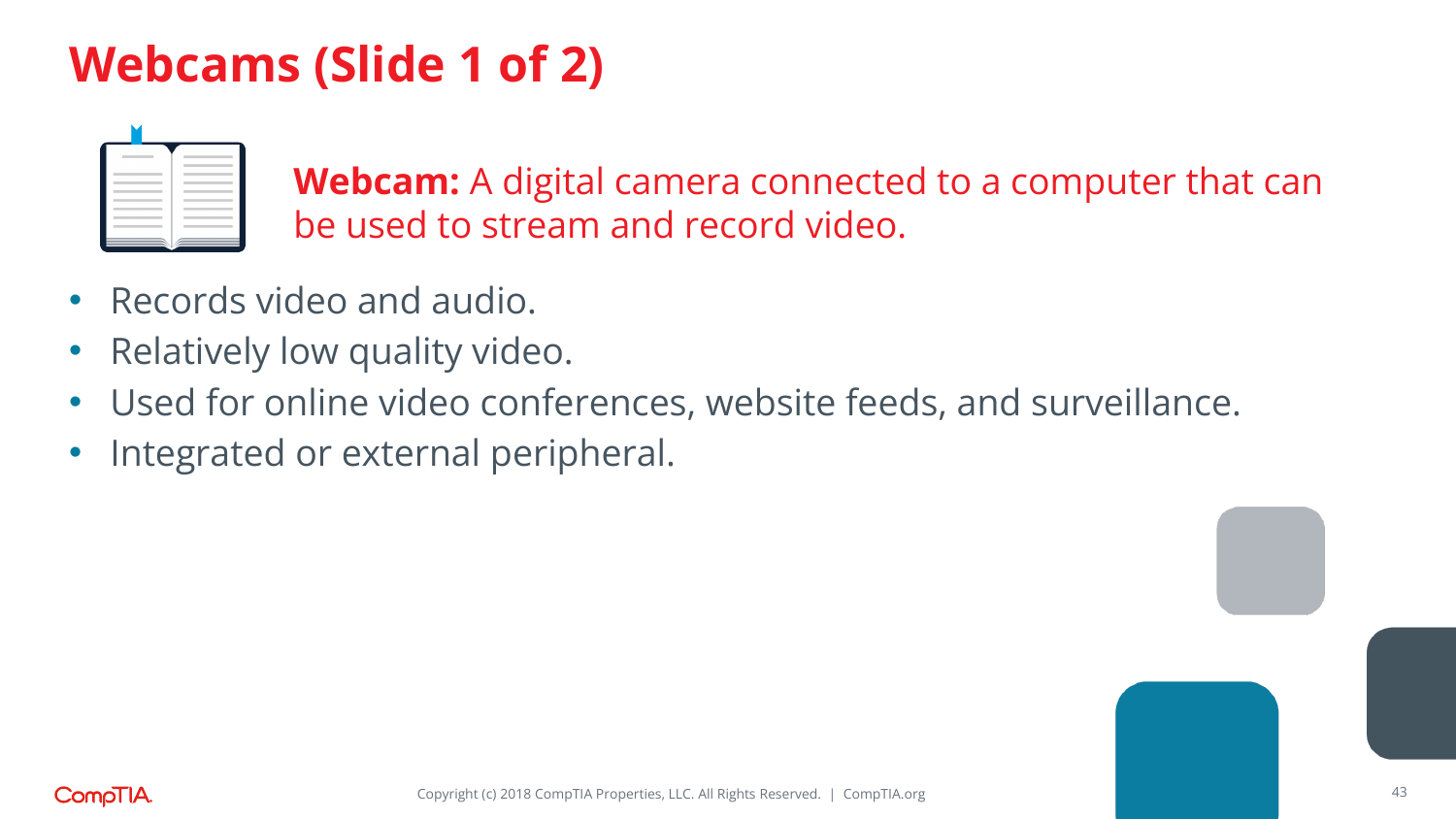

# Webcams (Slide 1 of 2)
Webcam: A digital camera connected to a computer that can be used to stream and record video.
Records video and audio.
Relatively low quality video.
Used for online video conferences, website feeds, and surveillance.
Integrated or external peripheral.
43